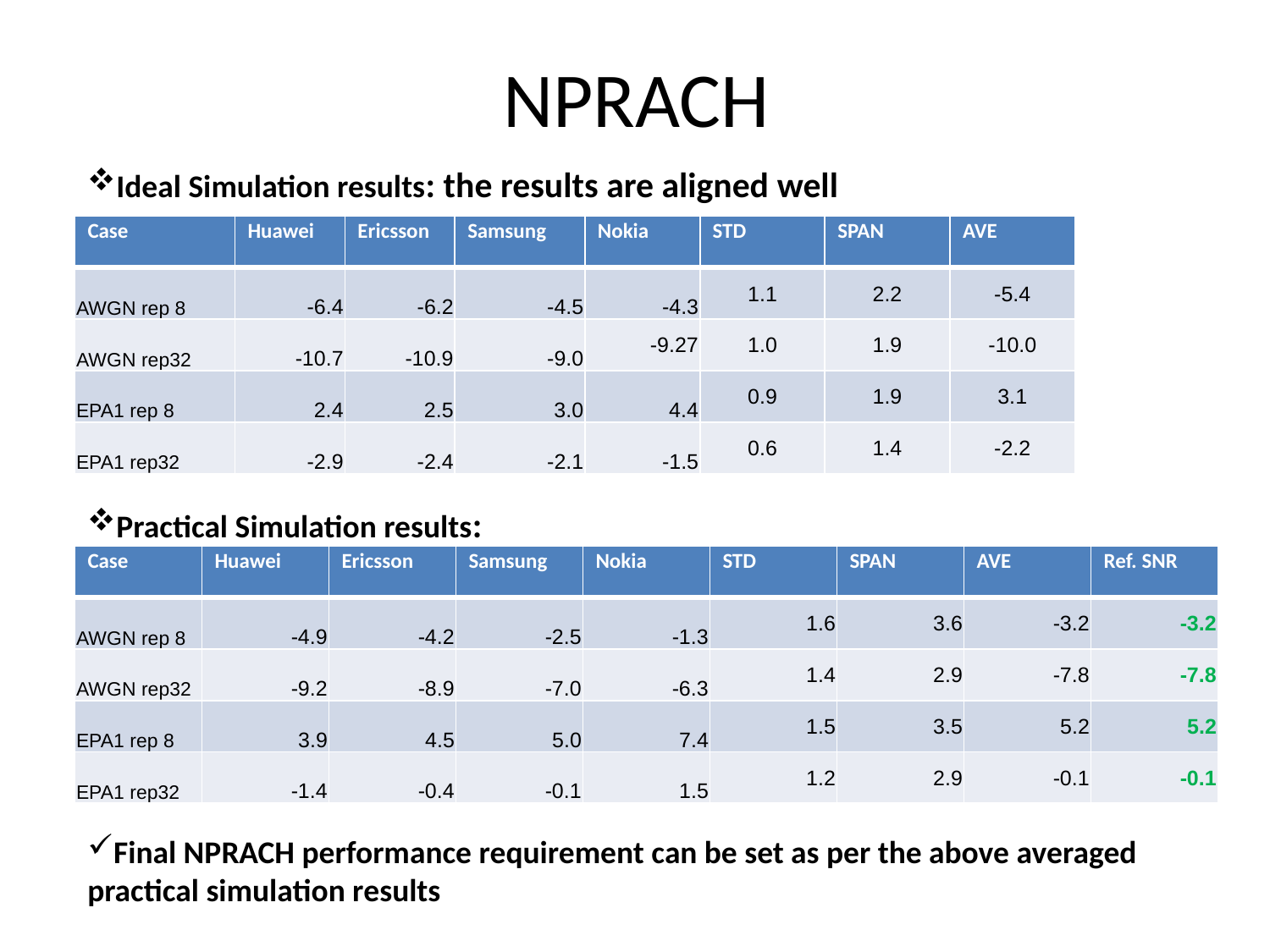

# NPRACH
Ideal Simulation results: the results are aligned well
| Case | Huawei | Ericsson | Samsung | Nokia | STD | SPAN | AVE |
| --- | --- | --- | --- | --- | --- | --- | --- |
| AWGN rep 8 | -6.4 | -6.2 | -4.5 | -4.3 | 1.1 | 2.2 | -5.4 |
| AWGN rep32 | -10.7 | -10.9 | -9.0 | -9.27 | 1.0 | 1.9 | -10.0 |
| EPA1 rep 8 | 2.4 | 2.5 | 3.0 | 4.4 | 0.9 | 1.9 | 3.1 |
| EPA1 rep32 | -2.9 | -2.4 | -2.1 | -1.5 | 0.6 | 1.4 | -2.2 |
Practical Simulation results:
| Case | Huawei | Ericsson | Samsung | Nokia | STD | SPAN | AVE | Ref. SNR |
| --- | --- | --- | --- | --- | --- | --- | --- | --- |
| AWGN rep 8 | -4.9 | -4.2 | -2.5 | -1.3 | 1.6 | 3.6 | -3.2 | -3.2 |
| AWGN rep32 | -9.2 | -8.9 | -7.0 | -6.3 | 1.4 | 2.9 | -7.8 | -7.8 |
| EPA1 rep 8 | 3.9 | 4.5 | 5.0 | 7.4 | 1.5 | 3.5 | 5.2 | 5.2 |
| EPA1 rep32 | -1.4 | -0.4 | -0.1 | 1.5 | 1.2 | 2.9 | -0.1 | -0.1 |
Final NPRACH performance requirement can be set as per the above averaged practical simulation results